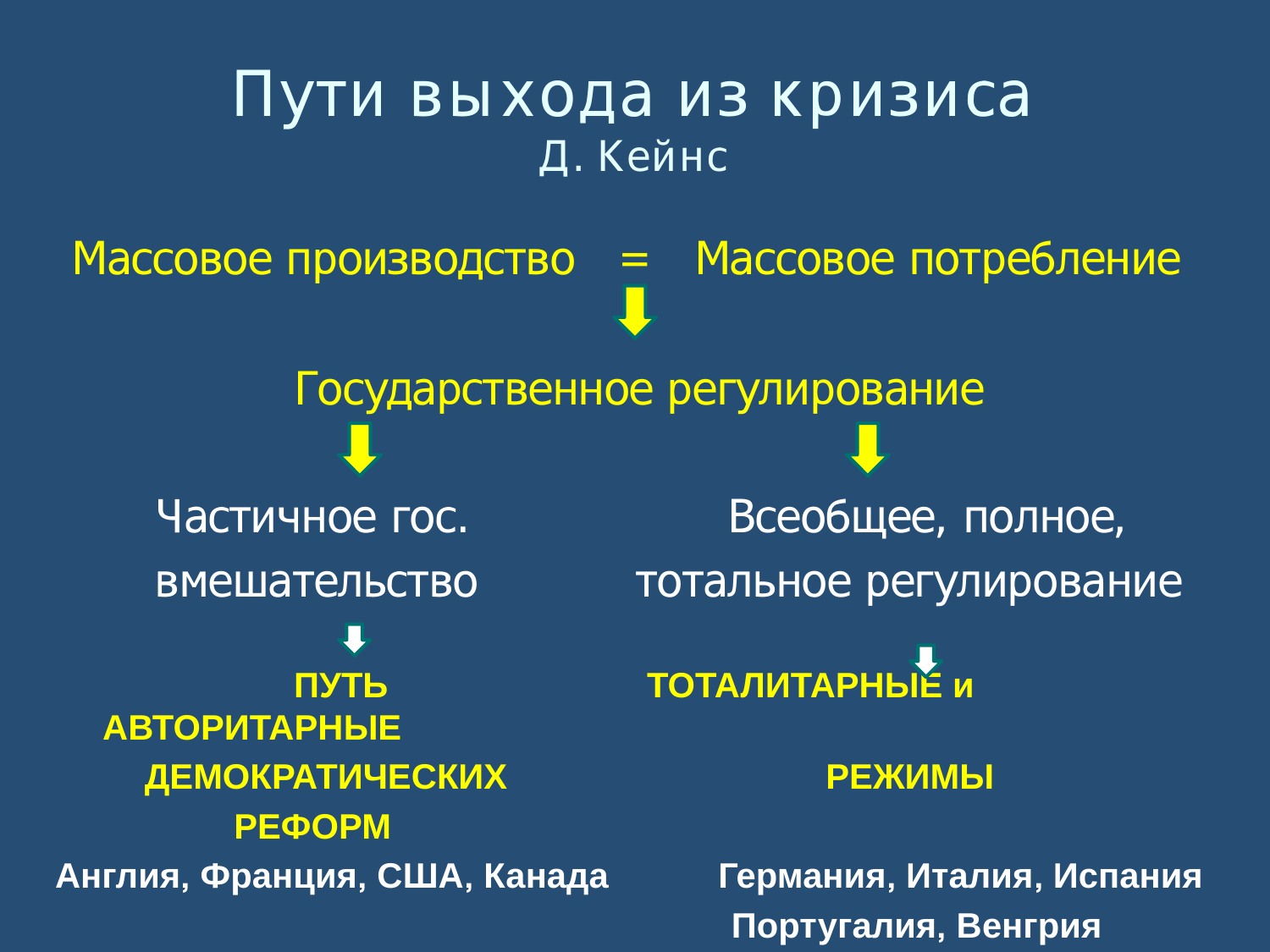

# Пути выхода из кризиса Д. Кейнс
 Массовое производство   =   Массовое потребление

Государственное регулирование

       Частичное гос.                  Всеобщее, полное,
       вмешательство           тотальное регулирование

                        ПУТЬ                          ТОТАЛИТАРНЫЕ и АВТОРИТАРНЫЕ
         ДЕМОКРАТИЧЕСКИХ                                РЕЖИМЫ
                  РЕФОРМ
Англия, Франция, США, Канада           Германия, Италия, Испания
                                                                    Португалия, Венгрия